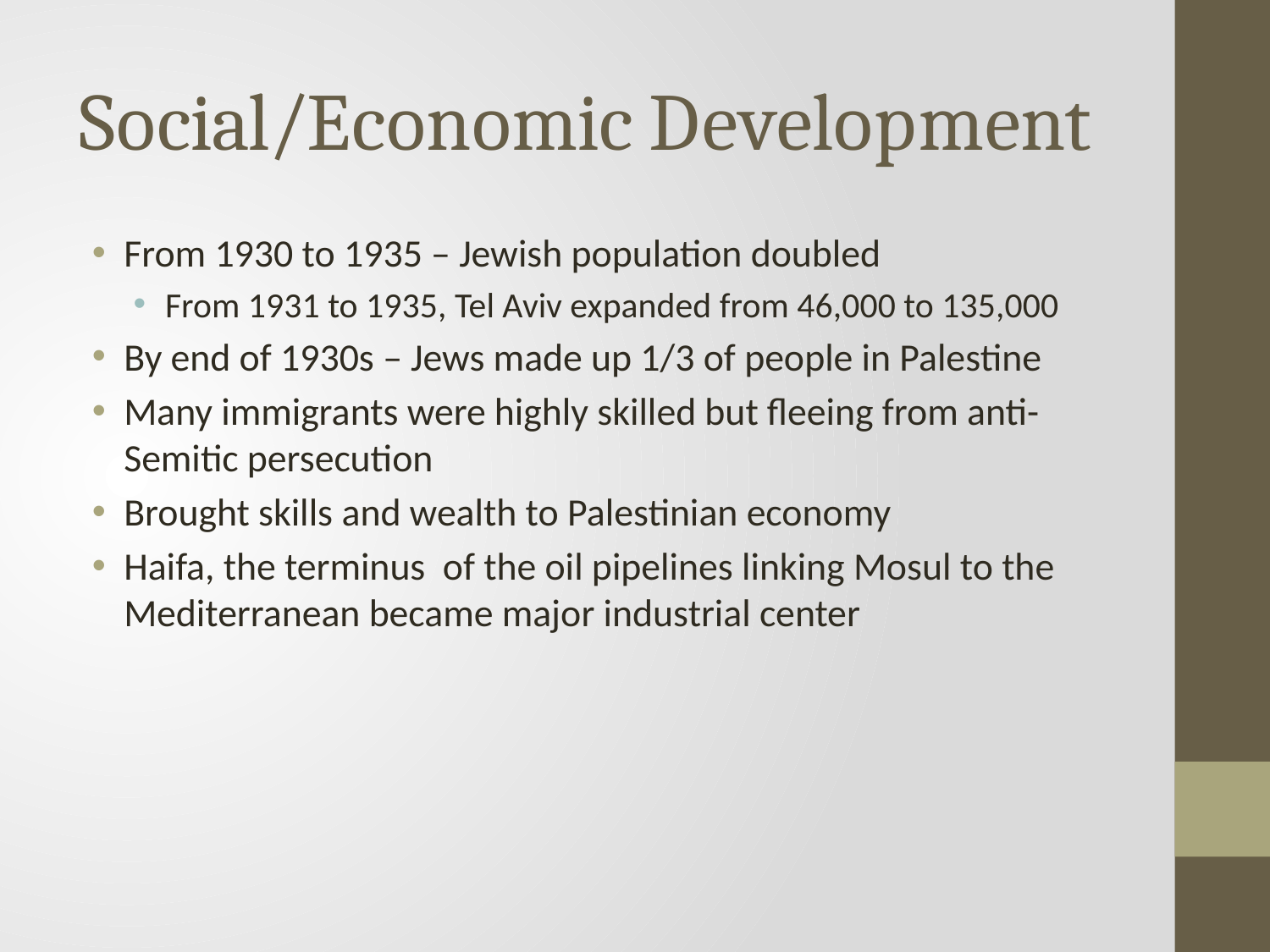

# Social/Economic Development
From 1930 to 1935 – Jewish population doubled
From 1931 to 1935, Tel Aviv expanded from 46,000 to 135,000
By end of 1930s – Jews made up 1/3 of people in Palestine
Many immigrants were highly skilled but fleeing from anti-Semitic persecution
Brought skills and wealth to Palestinian economy
Haifa, the terminus  of the oil pipelines linking Mosul to the Mediterranean became major industrial center